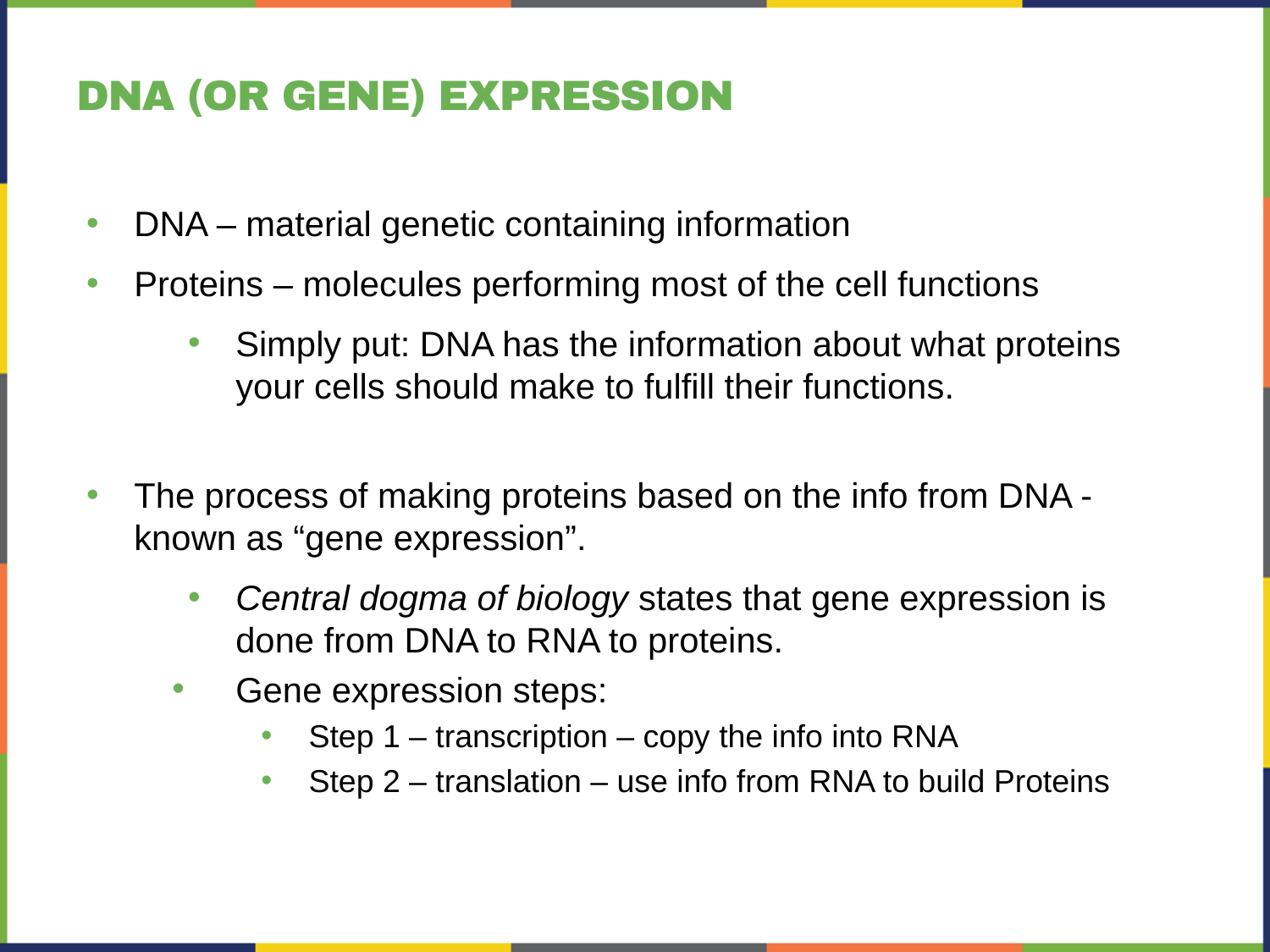

# Dna (or gene) expression
DNA – material genetic containing information
Proteins – molecules performing most of the cell functions
Simply put: DNA has the information about what proteins your cells should make to fulfill their functions.

The process of making proteins based on the info from DNA - known as “gene expression”.
Central dogma of biology states that gene expression is done from DNA to RNA to proteins.
Gene expression steps:
Step 1 – transcription – copy the info into RNA
Step 2 – translation – use info from RNA to build Proteins